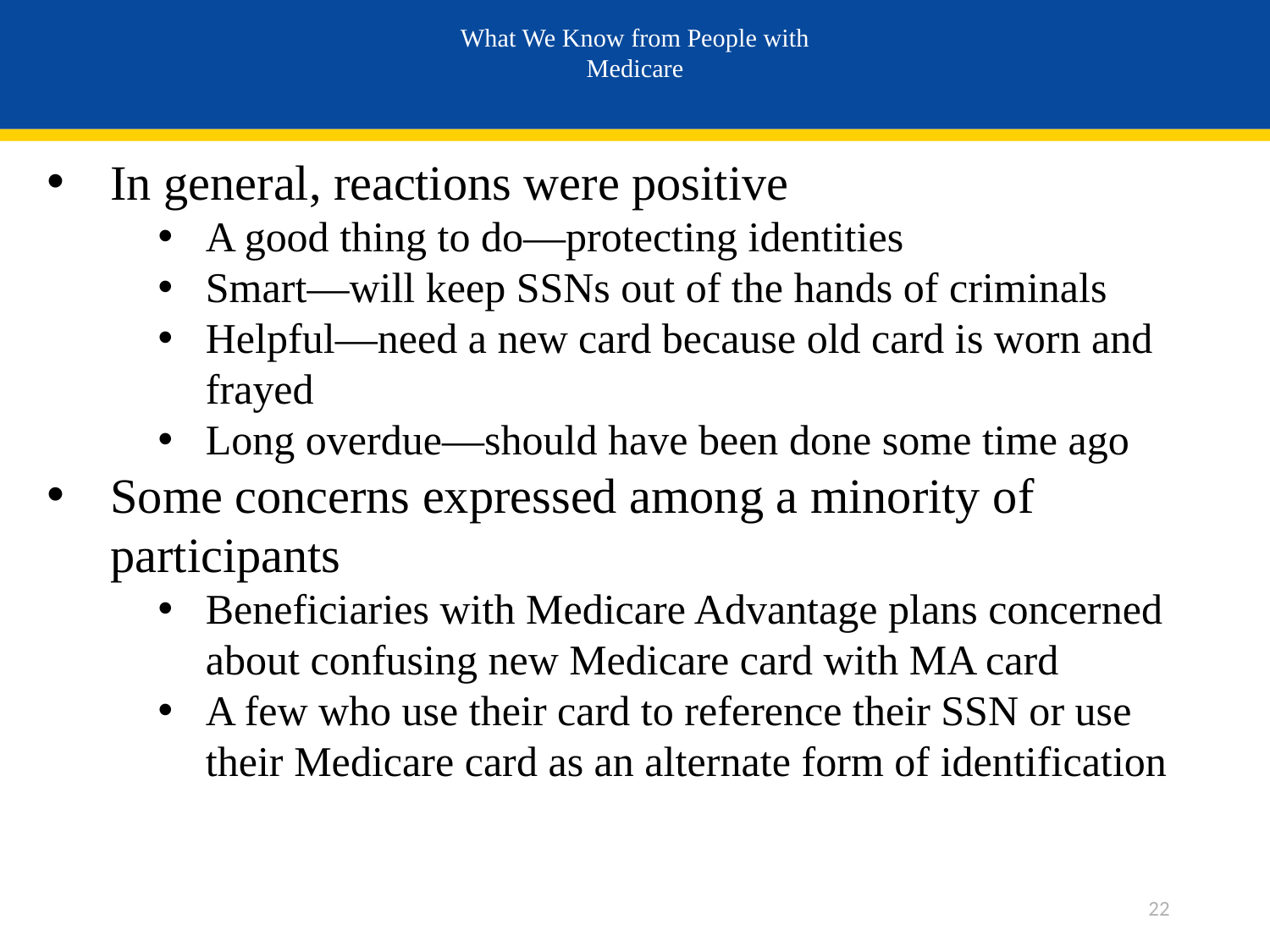

# What We Know from People with Medicare
In general, reactions were positive
A good thing to do—protecting identities
Smart—will keep SSNs out of the hands of criminals
Helpful—need a new card because old card is worn and frayed
Long overdue—should have been done some time ago
Some concerns expressed among a minority of participants
Beneficiaries with Medicare Advantage plans concerned about confusing new Medicare card with MA card
A few who use their card to reference their SSN or use their Medicare card as an alternate form of identification
22